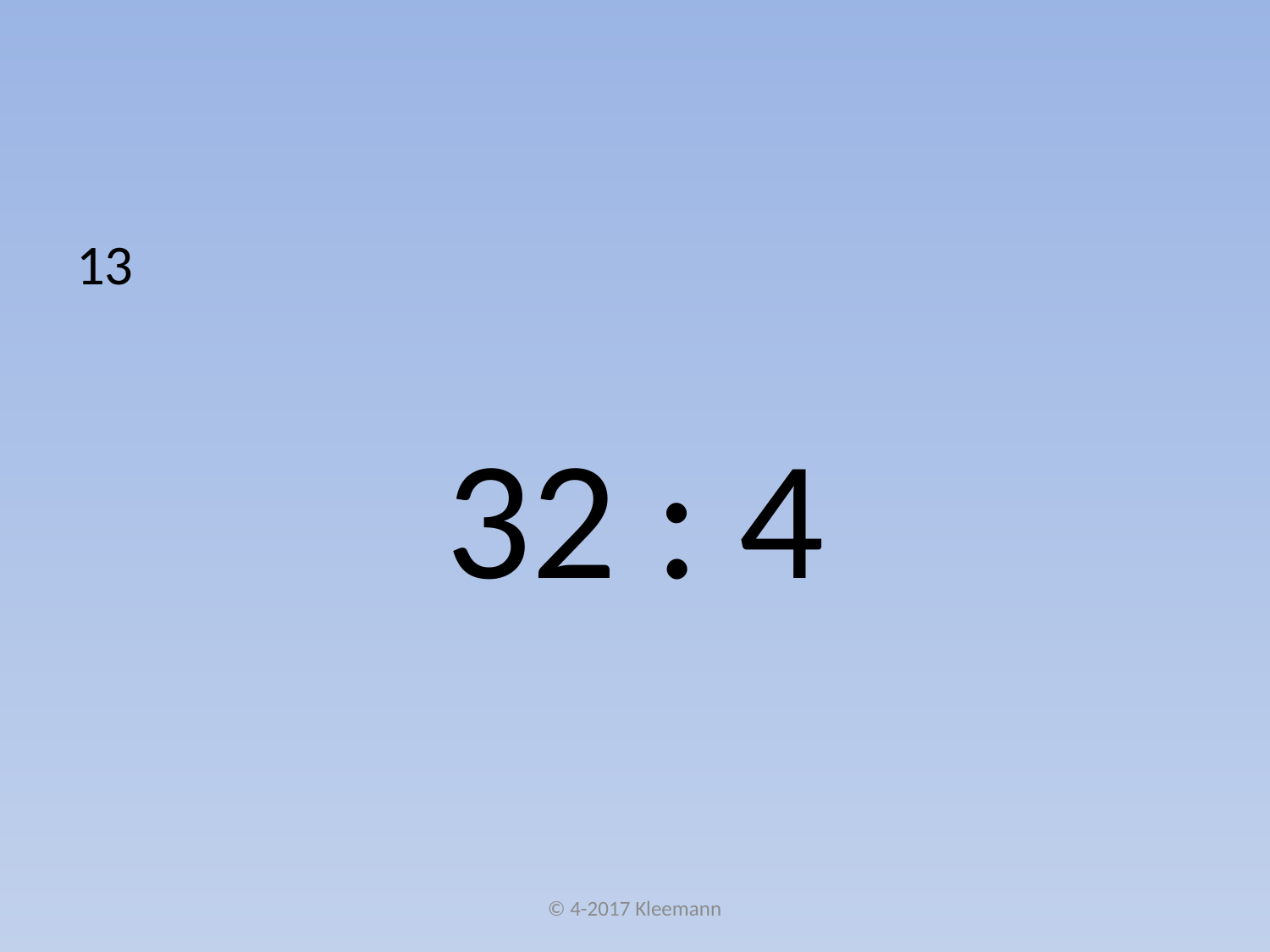

#
13

32 : 4
© 4-2017 Kleemann